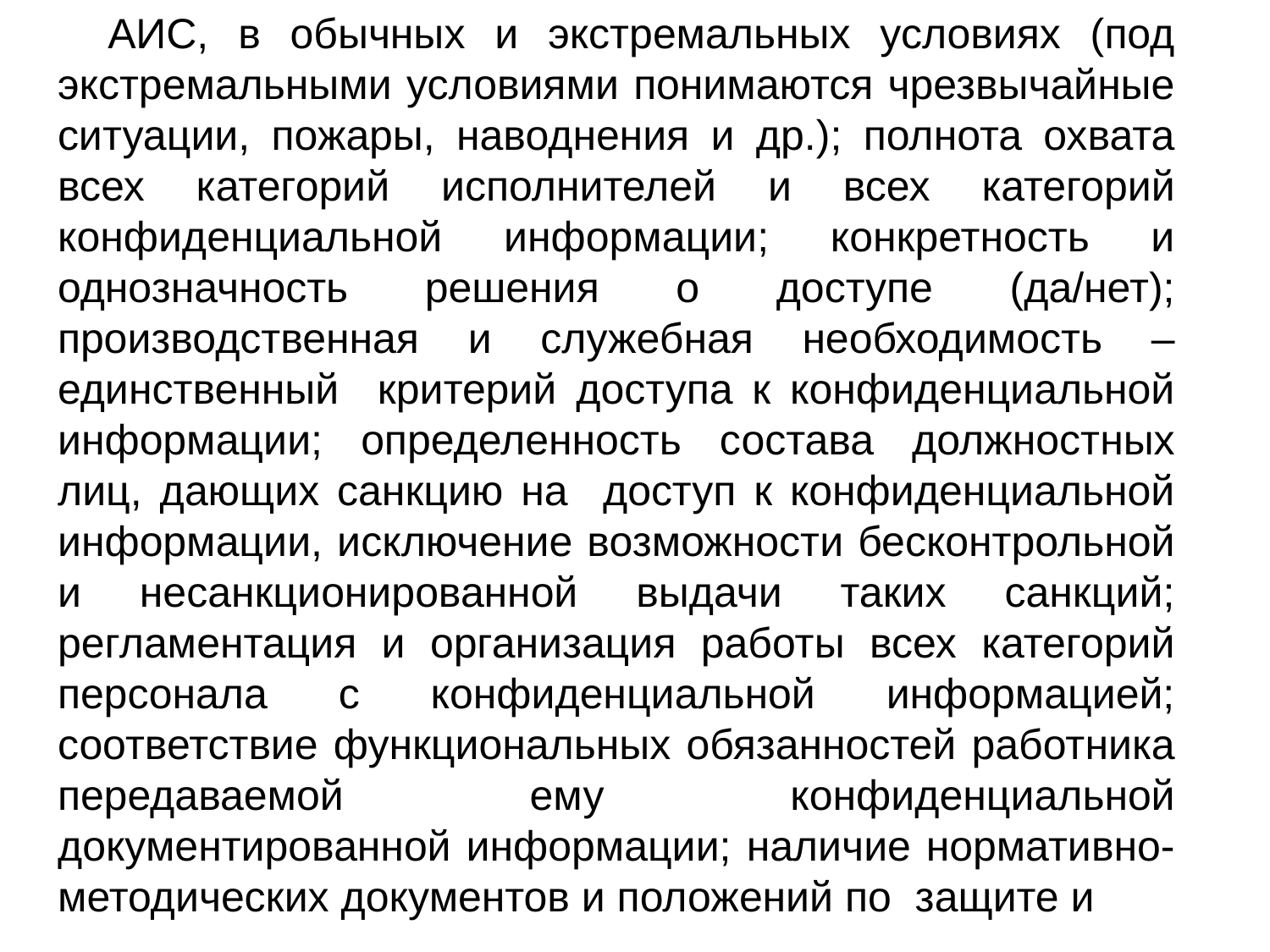

АИС, в обычных и экстремальных условиях (под экстремальными условиями понимаются чрезвычайные ситуации, пожары, наводнения и др.); полнота охвата всех категорий исполнителей и всех категорий конфиденциальной информации; конкретность и однозначность решения о доступе (да/нет); производственная и служебная необходимость – единственный  критерий доступа к конфиденциальной информации; определенность состава должностных лиц, дающих санкцию на  доступ к конфиденциальной информации, исключение возможности бесконтрольной и несанкционированной выдачи таких санкций; регламентация и организация работы всех категорий персонала с конфиденциальной информацией; соответствие функциональных обязанностей работника передаваемой ему конфиденциальной документированной информации; наличие нормативно-методических документов и положений по  защите и